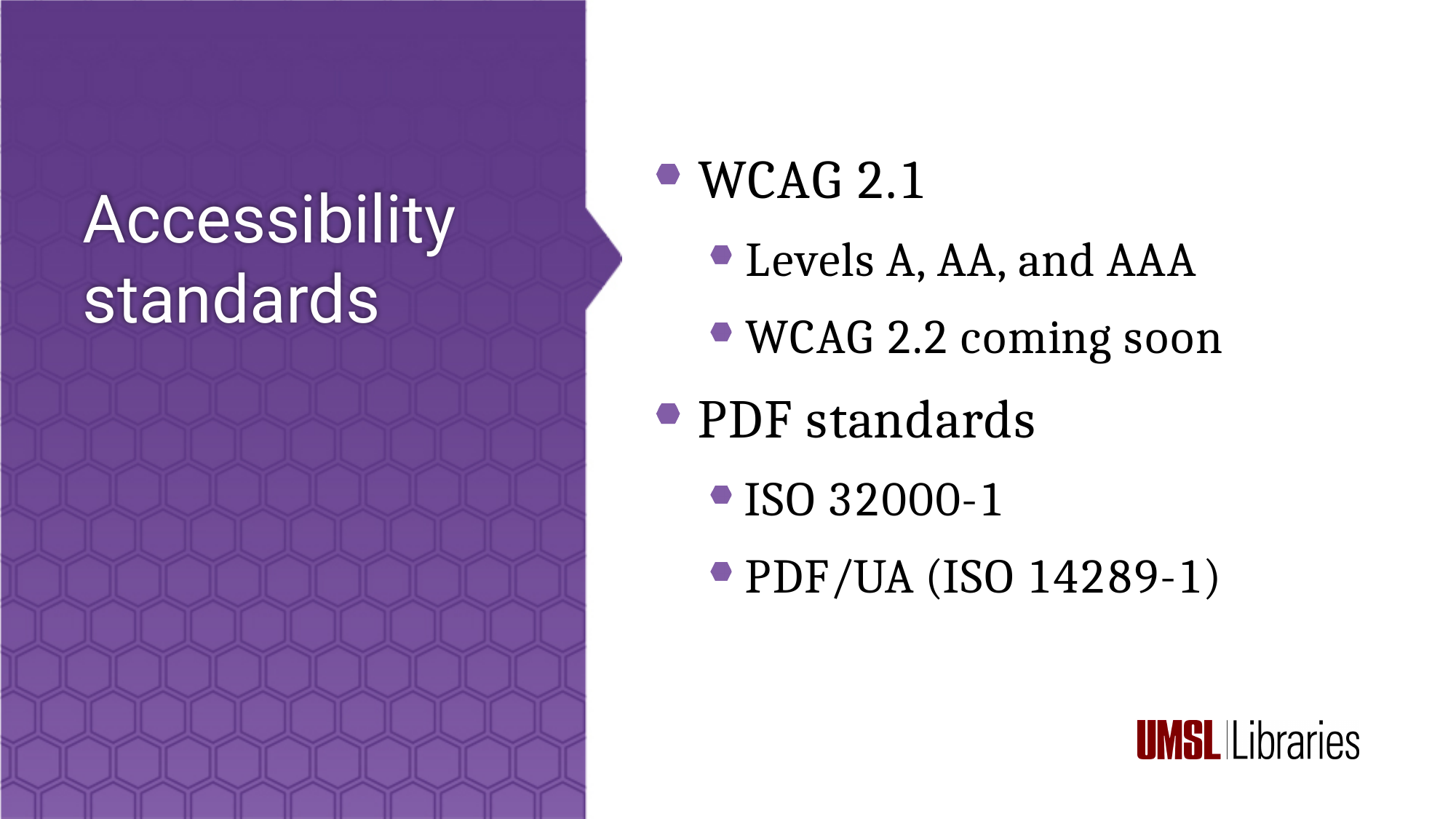

WCAG 2.1
Levels A, AA, and AAA
WCAG 2.2 coming soon
PDF standards
ISO 32000-1
PDF/UA (ISO 14289-1)
# Accessibility standards